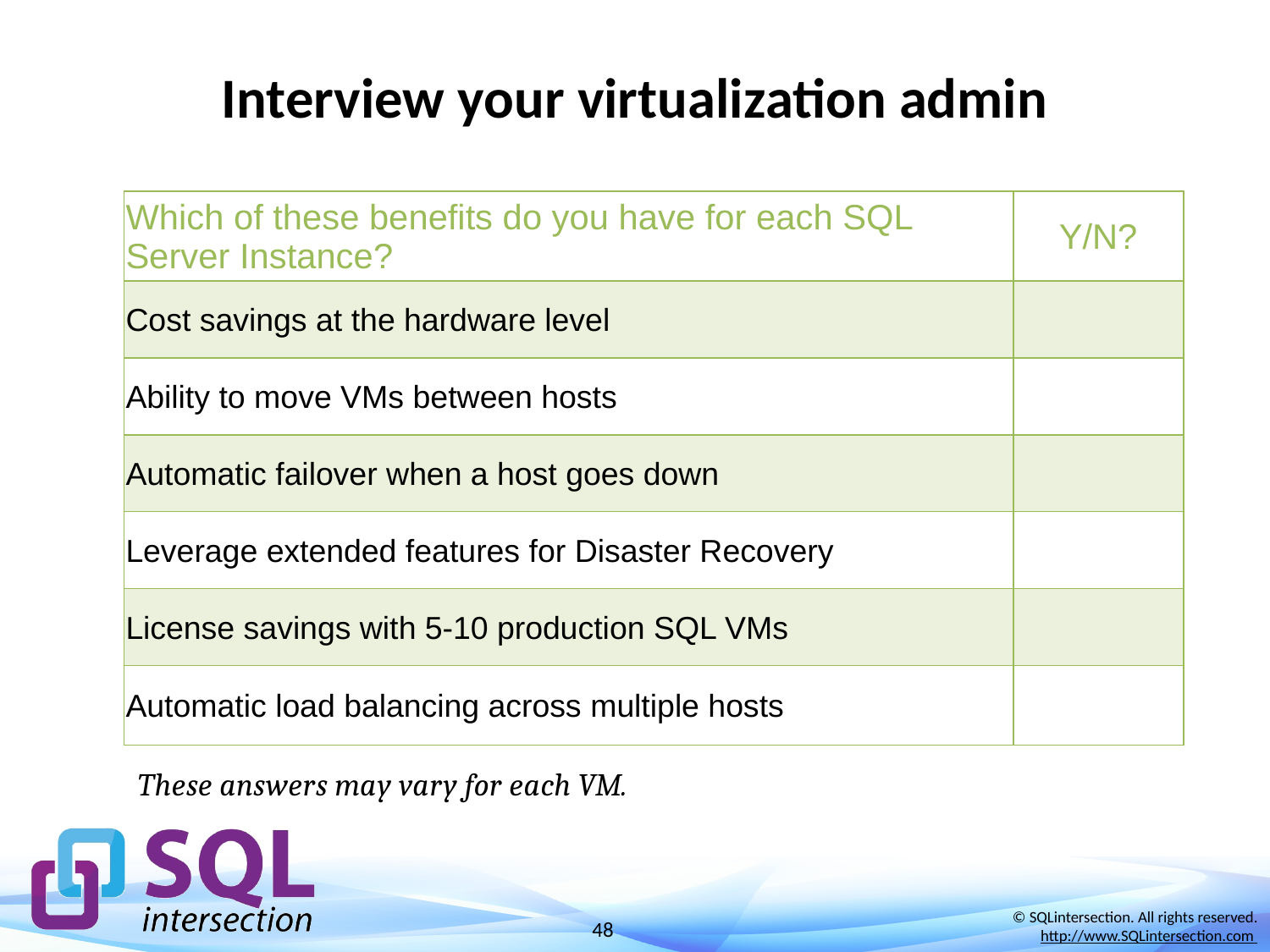

# Interview your virtualization admin
| Which of these benefits do you have for each SQL Server Instance? | Y/N? |
| --- | --- |
| Cost savings at the hardware level |  |
| Ability to move VMs between hosts |  |
| Automatic failover when a host goes down |  |
| Leverage extended features for Disaster Recovery |  |
| License savings with 5-10 production SQL VMs |  |
| Automatic load balancing across multiple hosts |  |
These answers may vary for each VM.